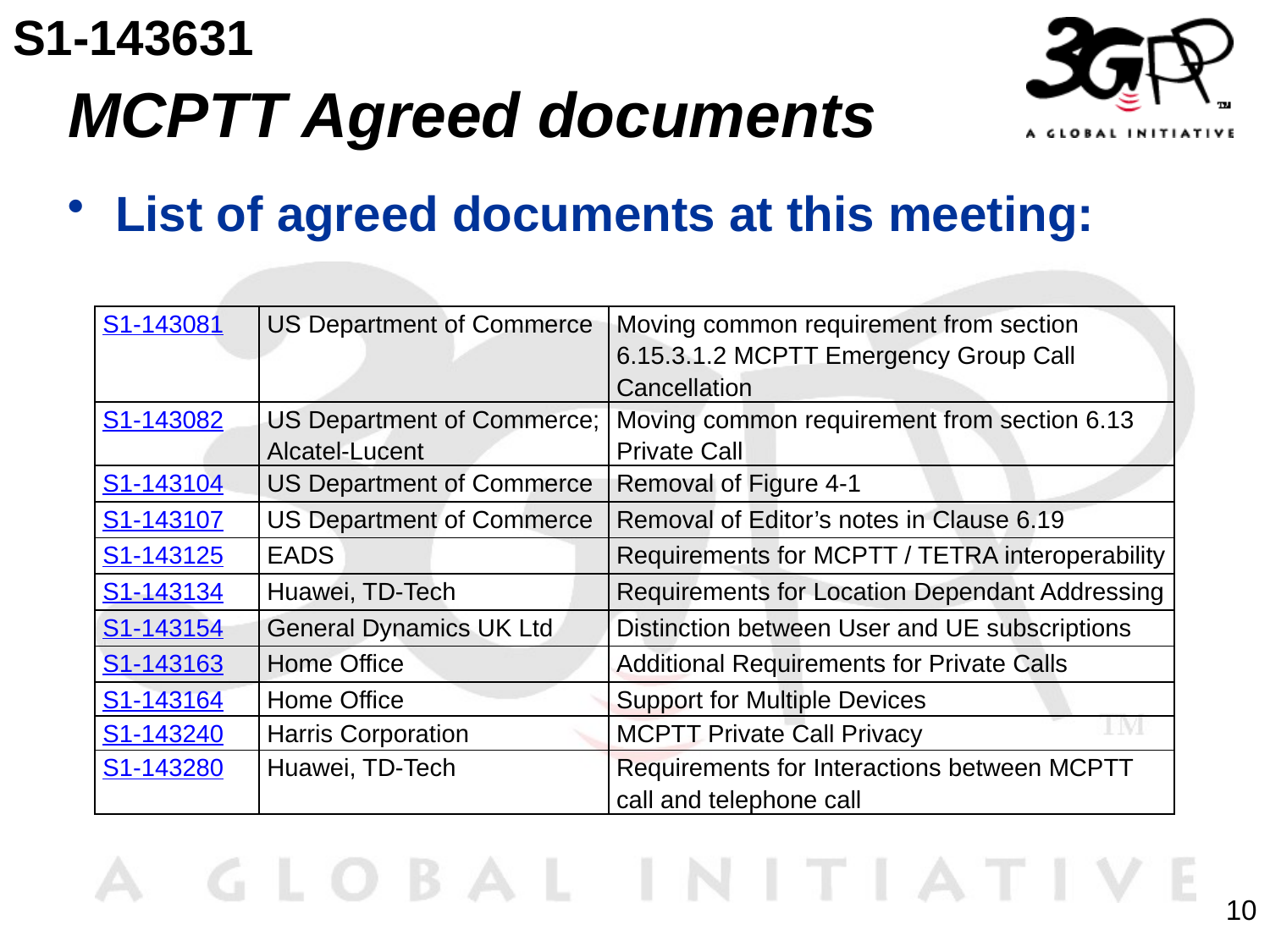

S1-143631
# MCPTT Agreed documents
List of agreed documents at this meeting:

| S1-143081 | US Department of Commerce | Moving common requirement from section 6.15.3.1.2 MCPTT Emergency Group Call Cancellation |
| --- | --- | --- |
| S1-143082 | US Department of Commerce; Alcatel-Lucent | Moving common requirement from section 6.13 Private Call |
| S1-143104 | US Department of Commerce | Removal of Figure 4-1 |
| S1-143107 | US Department of Commerce | Removal of Editor’s notes in Clause 6.19 |
| S1-143125 | EADS | Requirements for MCPTT / TETRA interoperability |
| S1-143134 | Huawei, TD-Tech | Requirements for Location Dependant Addressing |
| S1-143154 | General Dynamics UK Ltd | Distinction between User and UE subscriptions |
| S1-143163 | Home Office | Additional Requirements for Private Calls |
| S1-143164 | Home Office | Support for Multiple Devices |
| S1-143240 | Harris Corporation | MCPTT Private Call Privacy |
| S1-143280 | Huawei, TD-Tech | Requirements for Interactions between MCPTT call and telephone call |
10